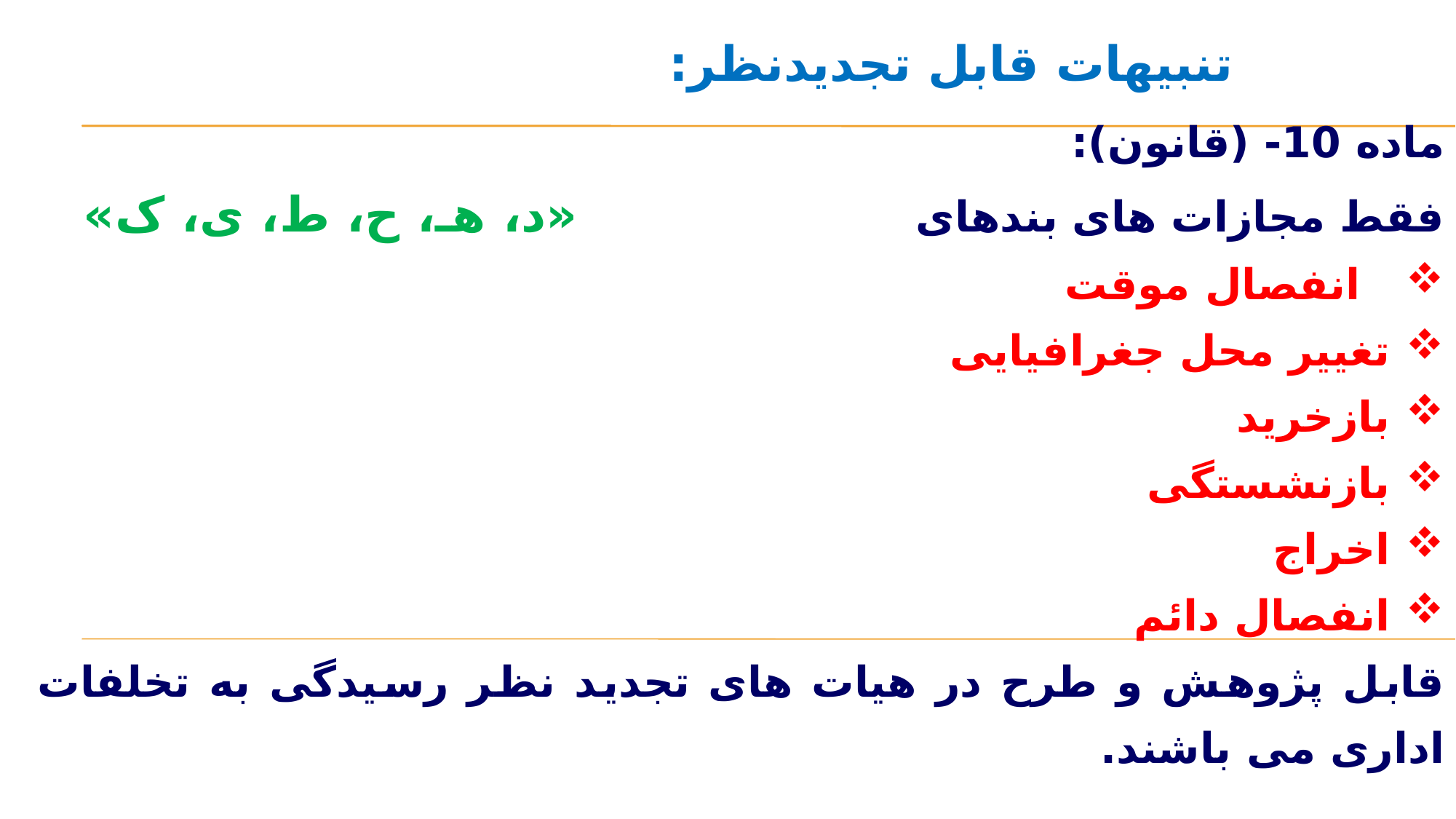

تنبیهات قابل تجدیدنظر:
‌ماده 10- (قانون):
فقط مجازات های بندهای                       «د، هـ، ح، ط، ی، ک»
  انفصال موقت
تغییر محل جغرافیایی
بازخرید
بازنشستگی
اخراج
انفصال دائم
قابل پژوهش و طرح در هیات های تجدید نظر رسیدگی به تخلفات اداری می باشند.